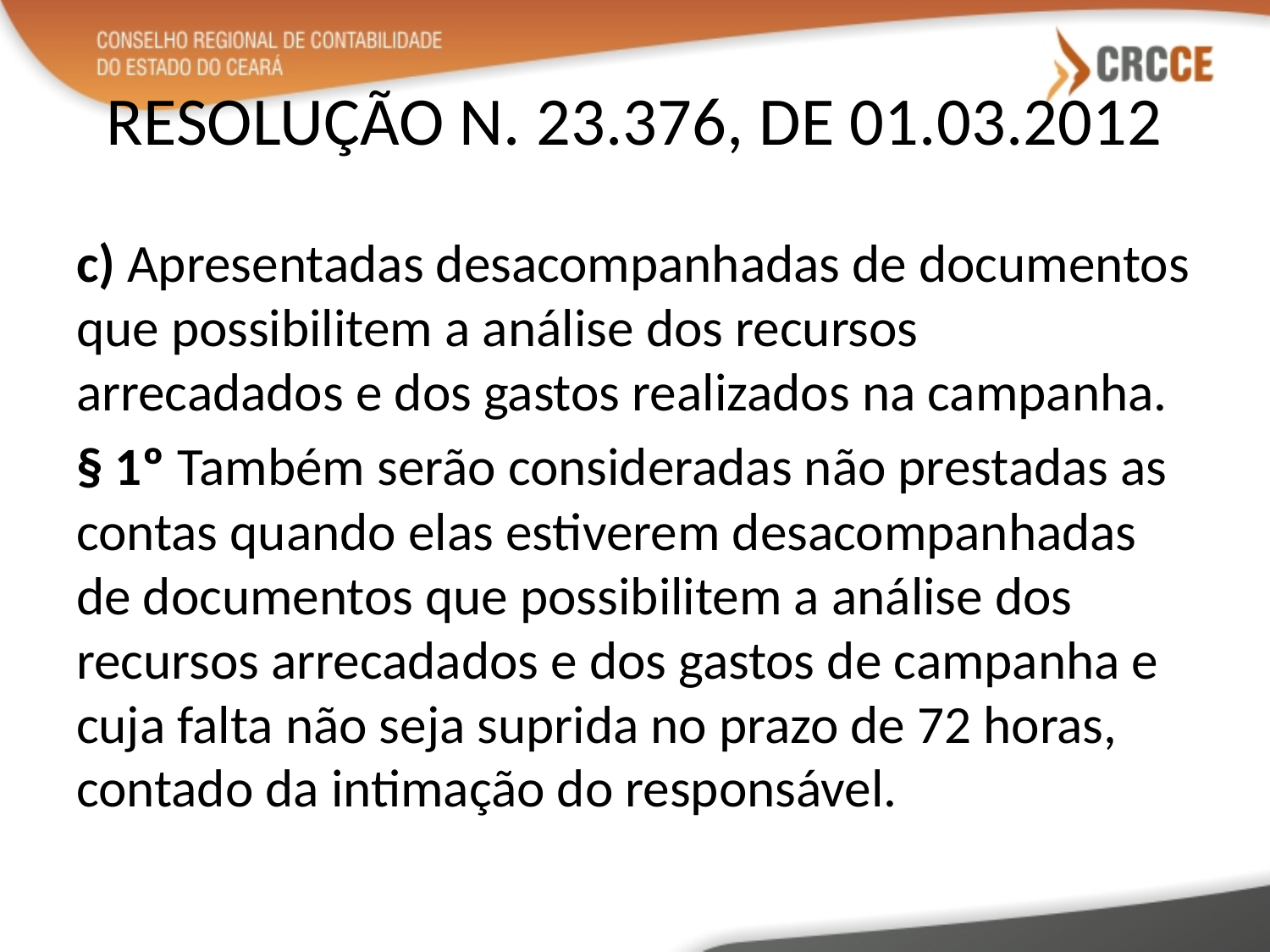

# RESOLUÇÃO N. 23.376, DE 01.03.2012
c) Apresentadas desacompanhadas de documentos que possibilitem a análise dos recursos arrecadados e dos gastos realizados na campanha.
§ 1º Também serão consideradas não prestadas as contas quando elas estiverem desacompanhadas de documentos que possibilitem a análise dos recursos arrecadados e dos gastos de campanha e cuja falta não seja suprida no prazo de 72 horas, contado da intimação do responsável.